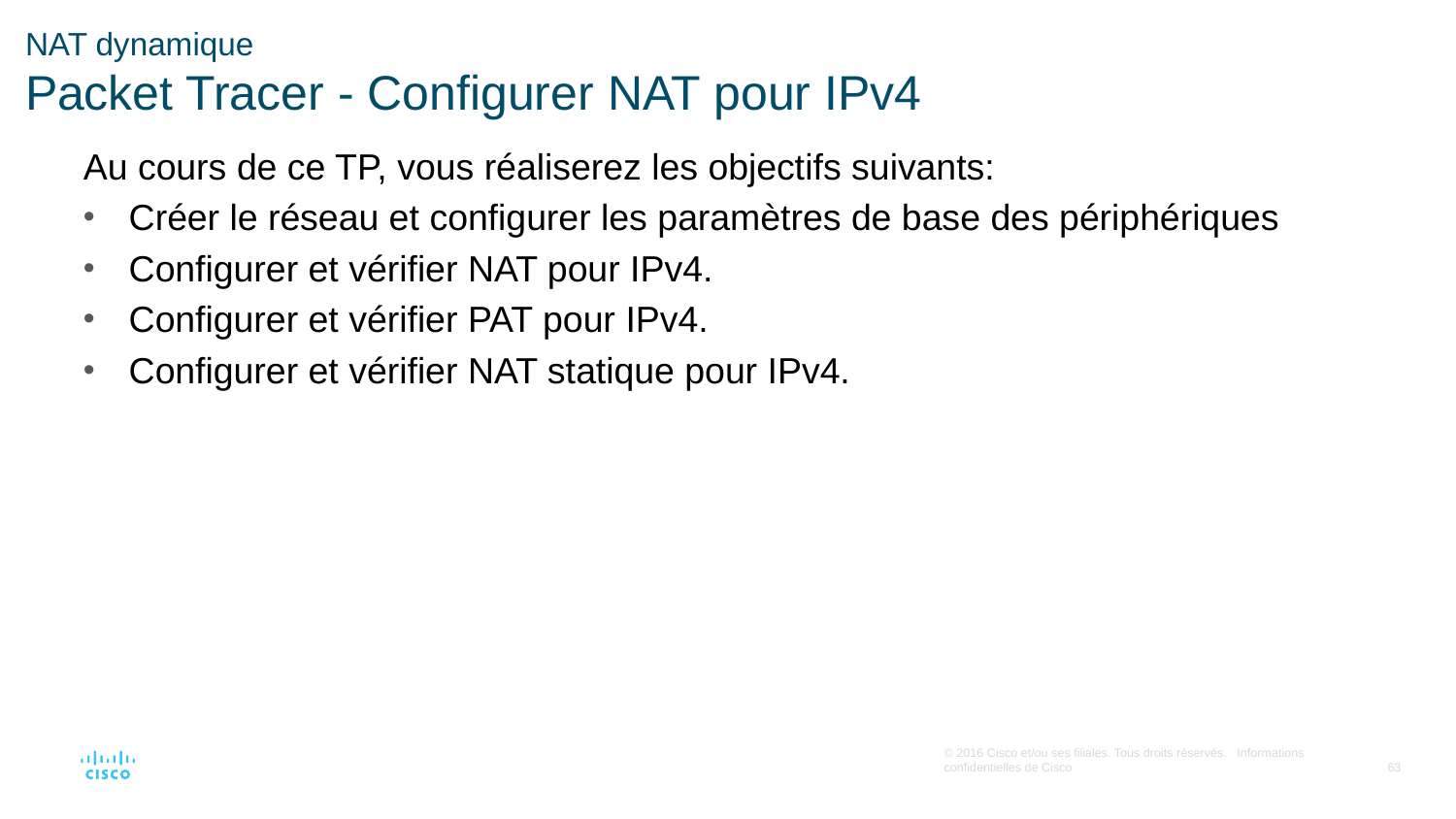

# NAT dynamique Packet Tracer - Configurer NAT pour IPv4
Au cours de ce TP, vous réaliserez les objectifs suivants:
Créer le réseau et configurer les paramètres de base des périphériques
Configurer et vérifier NAT pour IPv4.
Configurer et vérifier PAT pour IPv4.
Configurer et vérifier NAT statique pour IPv4.